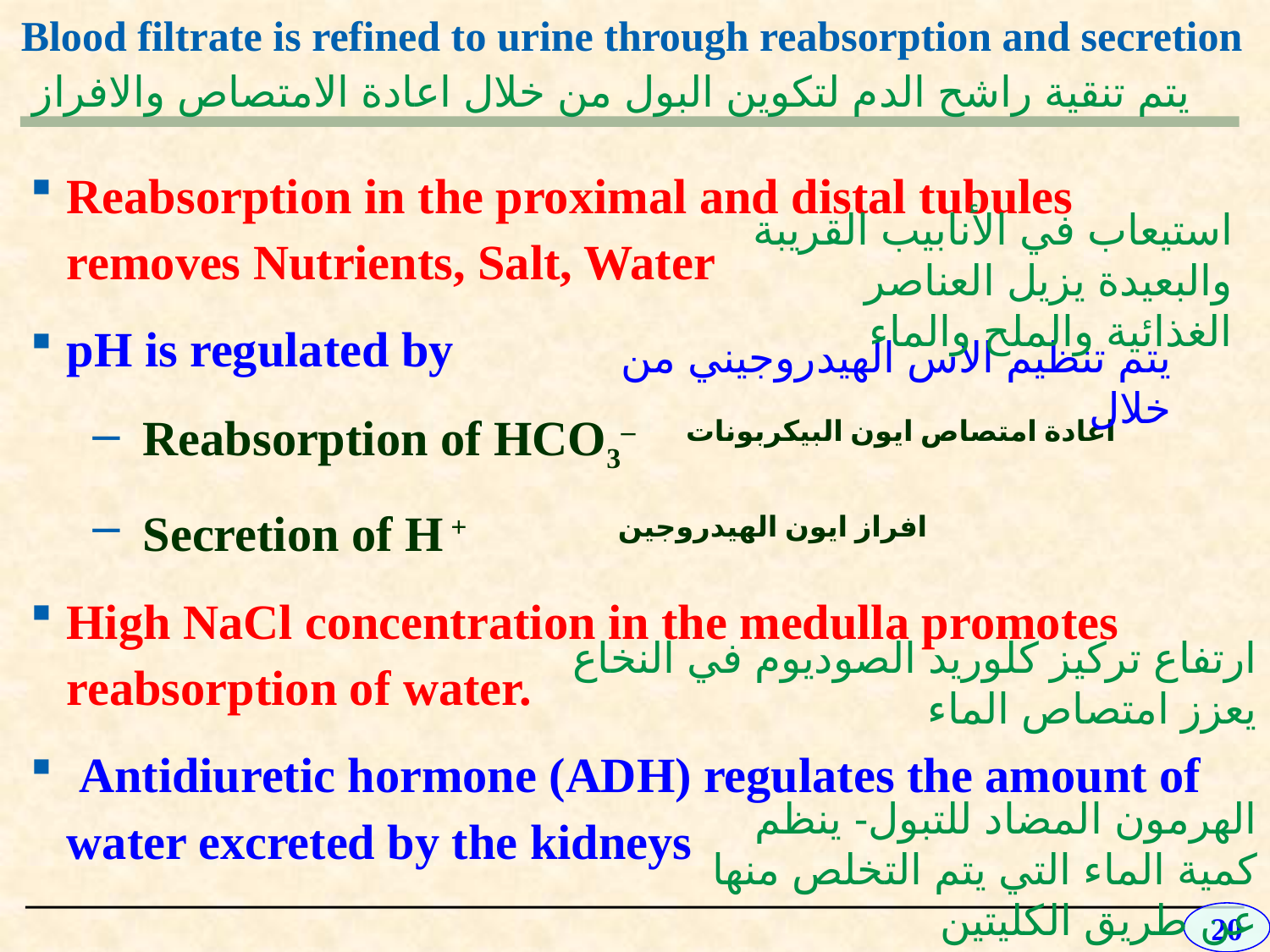

# Blood filtrate is refined to urine through reabsorption and secretion
يتم تنقية راشح الدم لتكوين البول من خلال اعادة الامتصاص والافراز

Reabsorption in the proximal and distal tubules removes Nutrients, Salt, Water
pH is regulated by
Reabsorption of HCO3–       اعادة امتصاص ايون البيكربونات
Secretion of H +                     افراز ايون الهيدروجين
High NaCl concentration in the medulla promotes reabsorption of water.
 Antidiuretic hormone (ADH) regulates the amount of water excreted by the kidneys
استيعاب في الأنابيب القريبة والبعيدة يزيل العناصر الغذائية والملح والماء
يتم تنظيم الاس الهيدروجيني من خلال
ارتفاع تركيز كلوريد الصوديوم في النخاع يعزز امتصاص الماء
الهرمون المضاد للتبول- ينظم كمية الماء التي يتم التخلص منها عن طريق الكليتين
20